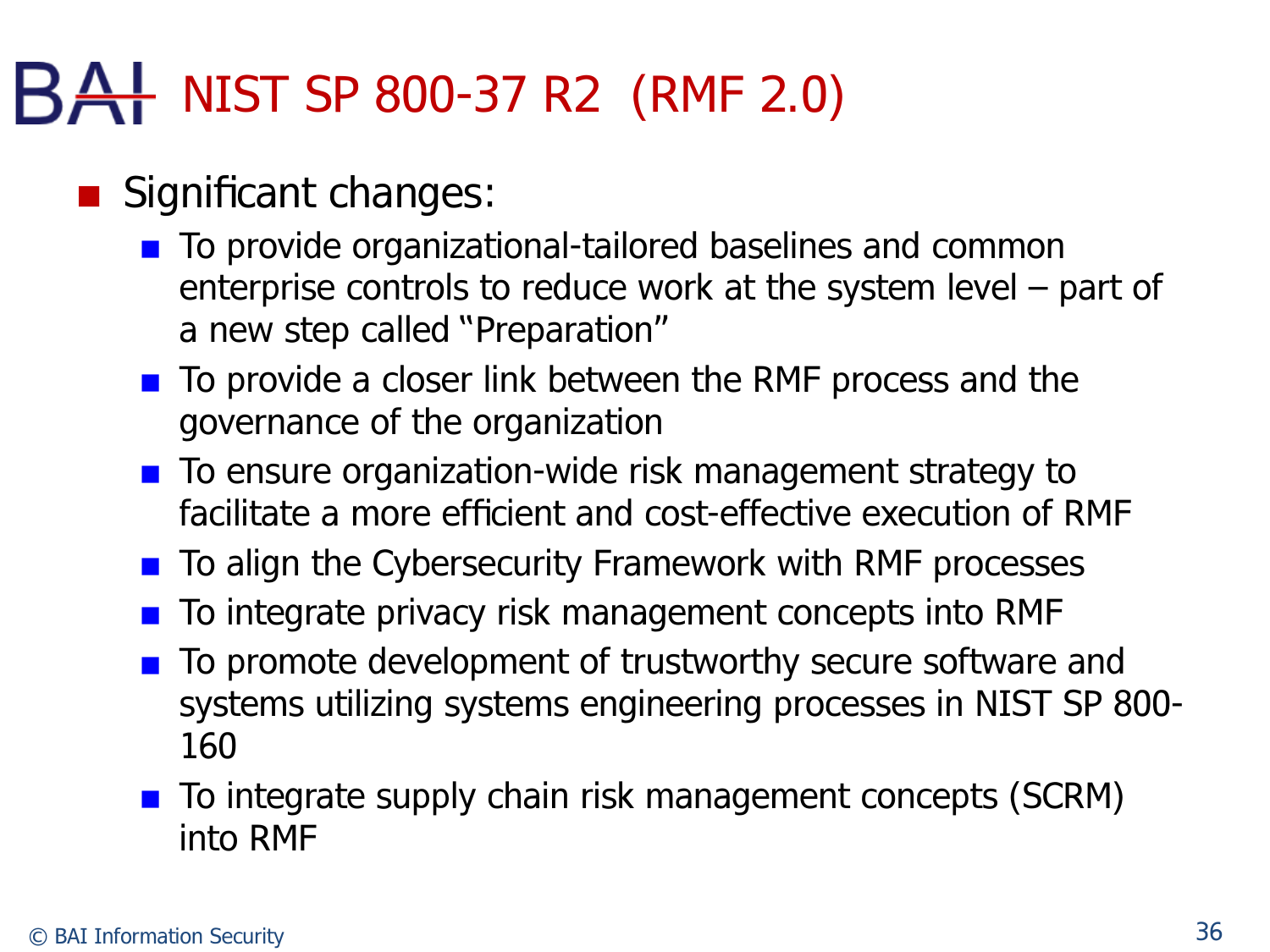

# NIST SP 800-37 R2  (RMF 2.0)
Significant changes:
To provide organizational-tailored baselines and common enterprise controls to reduce work at the system level – part of a new step called “Preparation”
To provide a closer link between the RMF process and the governance of the organization
To ensure organization-wide risk management strategy to facilitate a more efficient and cost-effective execution of RMF
To align the Cybersecurity Framework with RMF processes
To integrate privacy risk management concepts into RMF
To promote development of trustworthy secure software and systems utilizing systems engineering processes in NIST SP 800-160
To integrate supply chain risk management concepts (SCRM) into RMF